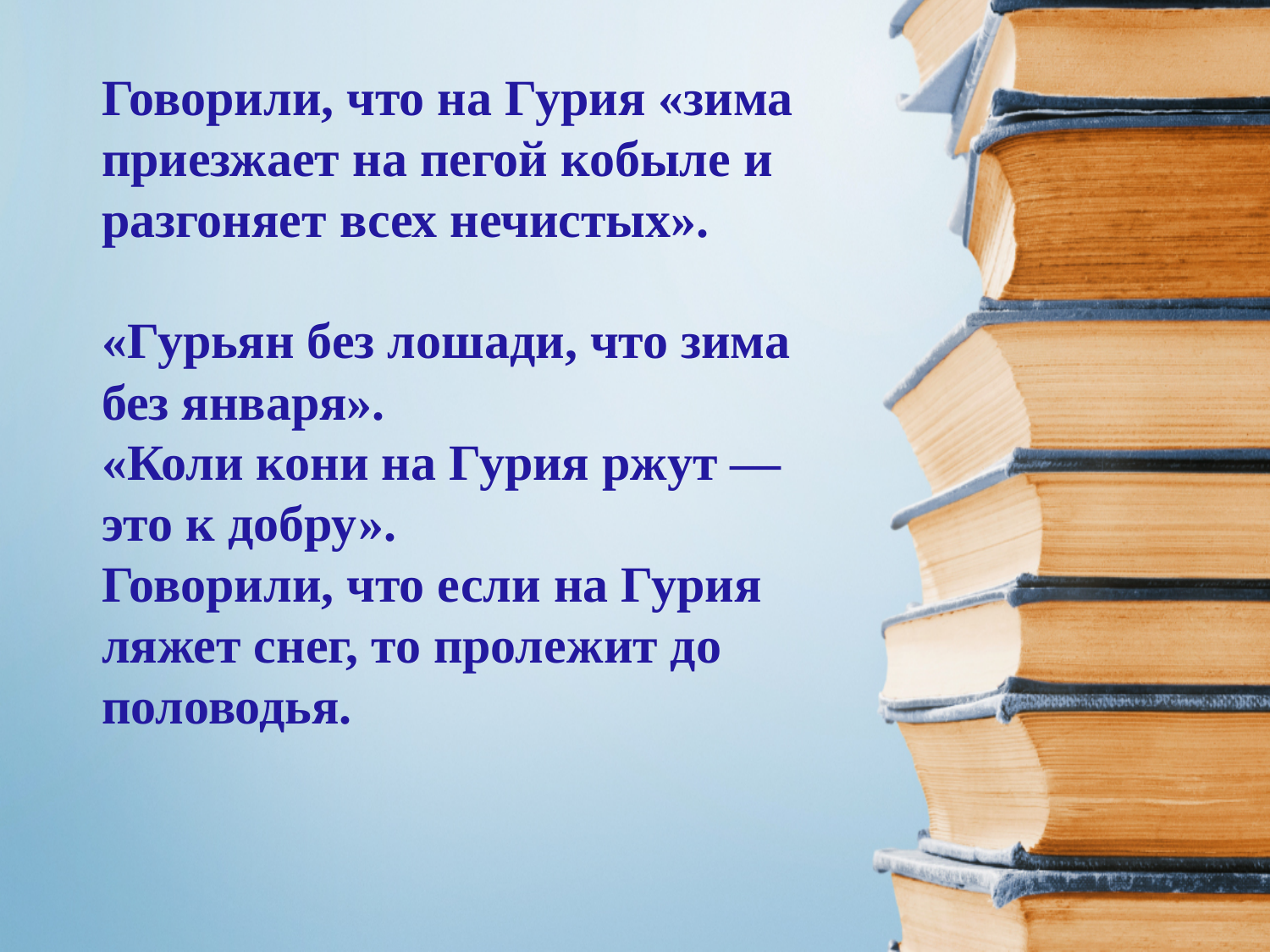

# Говорили, что на Гурия «зима приезжает на пегой кобыле и разгоняет всех нечистых». «Гурьян без лошади, что зима без января». «Коли кони на Гурия ржут — это к добру». Говорили, что если на Гурия ляжет снег, то пролежит до половодья.